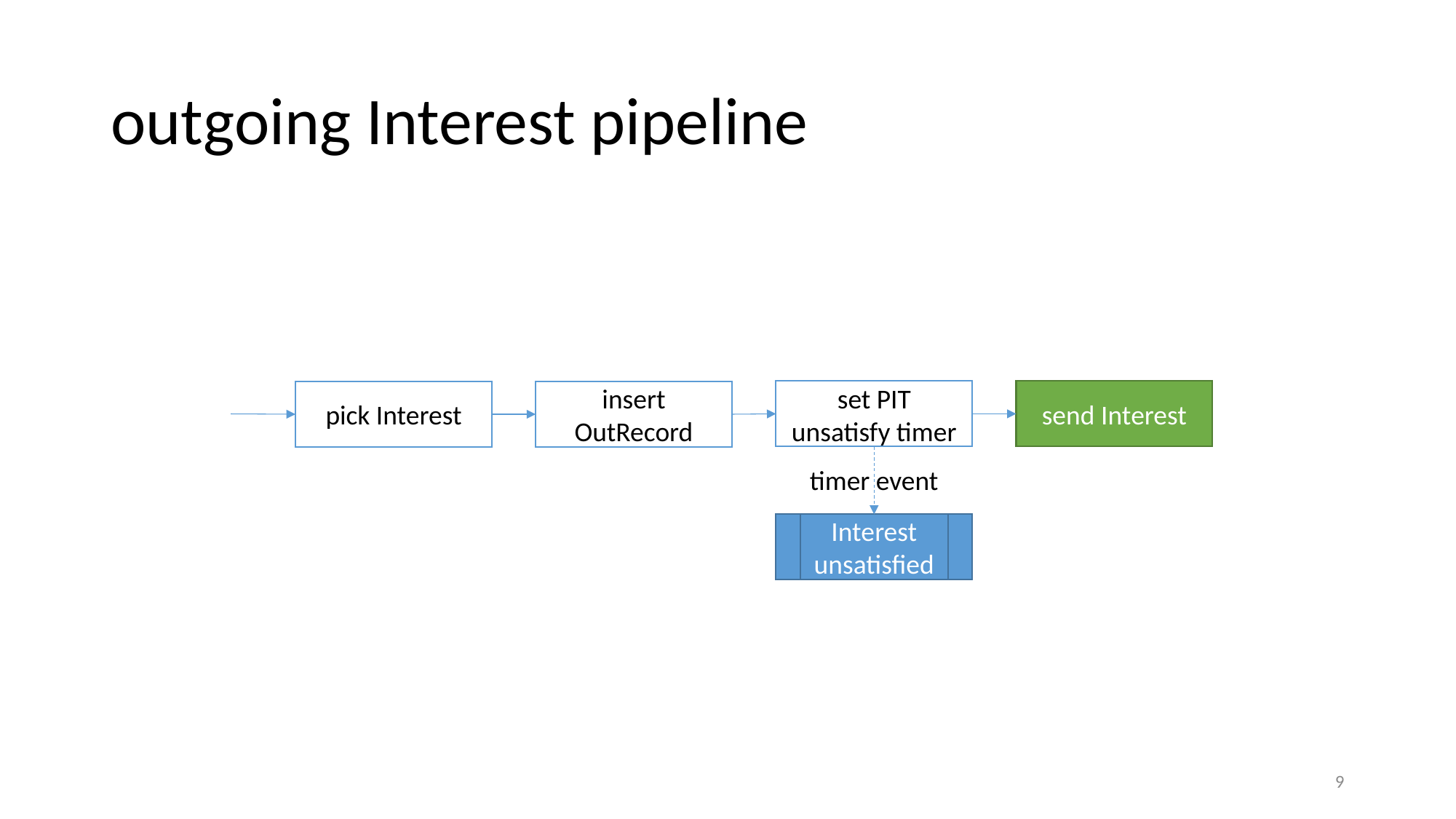

# outgoing Interest pipeline
set PIT unsatisfy timer
send Interest
pick Interest
insert OutRecord
timer event
Interest unsatisfied
9